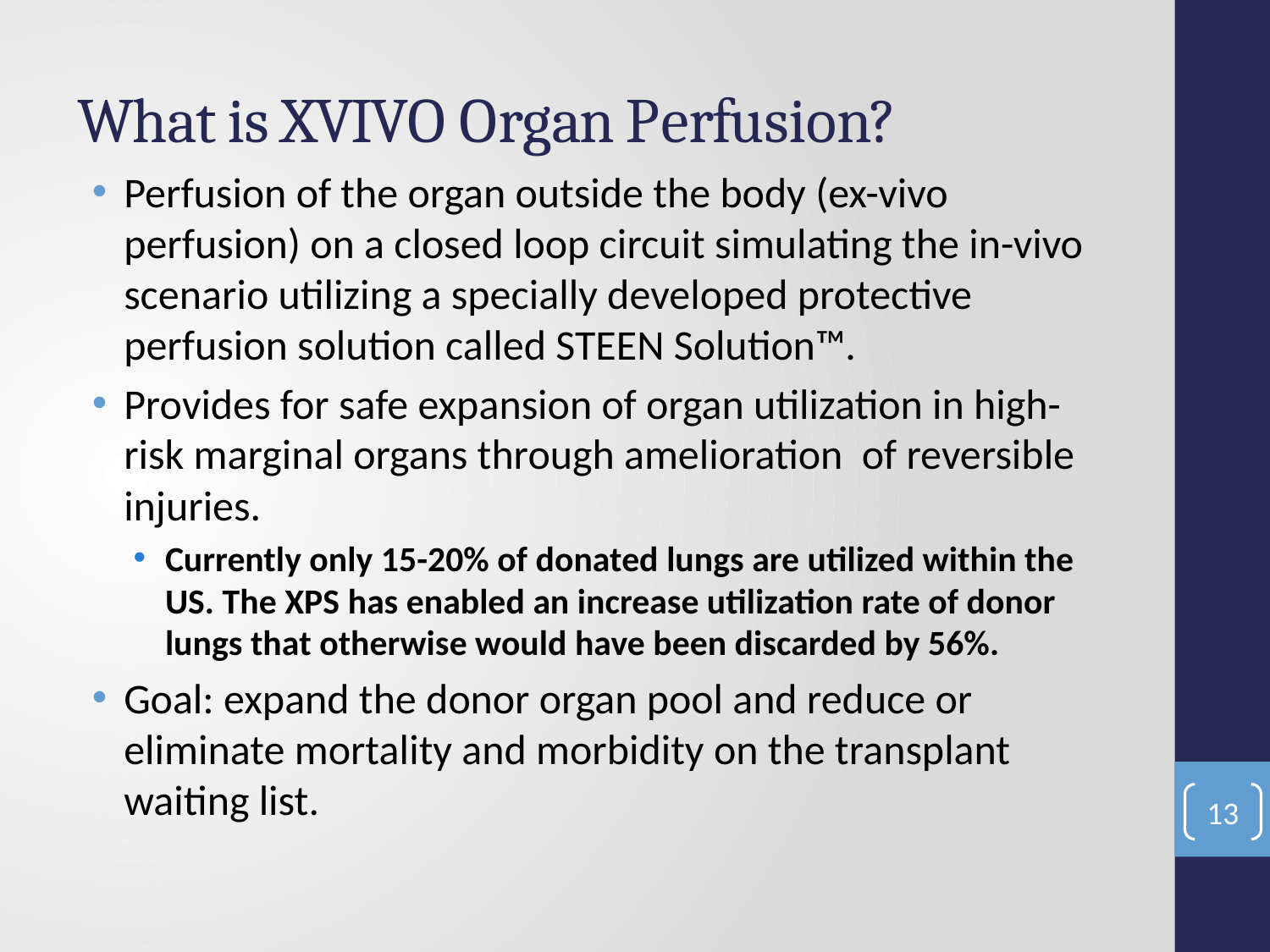

# What is XVIVO Organ Perfusion?
Perfusion of the organ outside the body (ex-vivo perfusion) on a closed loop circuit simulating the in-vivo scenario utilizing a specially developed protective perfusion solution called STEEN Solution™.
Provides for safe expansion of organ utilization in high-risk marginal organs through amelioration  of reversible injuries.
Currently only 15-20% of donated lungs are utilized within the US. The XPS has enabled an increase utilization rate of donor lungs that otherwise would have been discarded by 56%.
Goal: expand the donor organ pool and reduce or eliminate mortality and morbidity on the transplant waiting list.
13